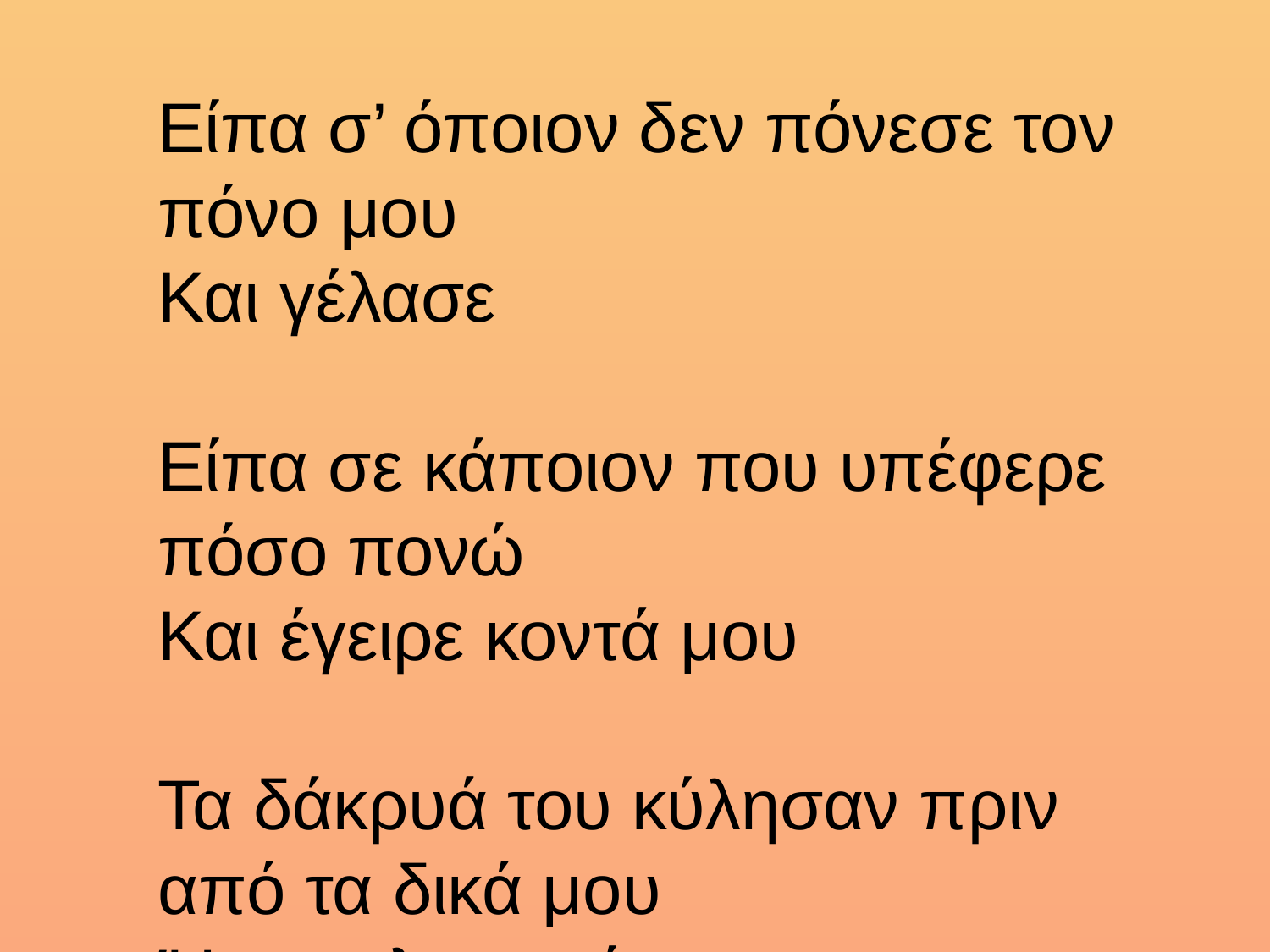

Είπα σ’ όποιον δεν πόνεσε τον πόνο μου
Και γέλασε
Είπα σε κάποιον που υπέφερε πόσο πονώ
Και έγειρε κοντά μου
Τα δάκρυά του κύλησαν πριν από τα δικά μου
Ήταν πληγωμένος